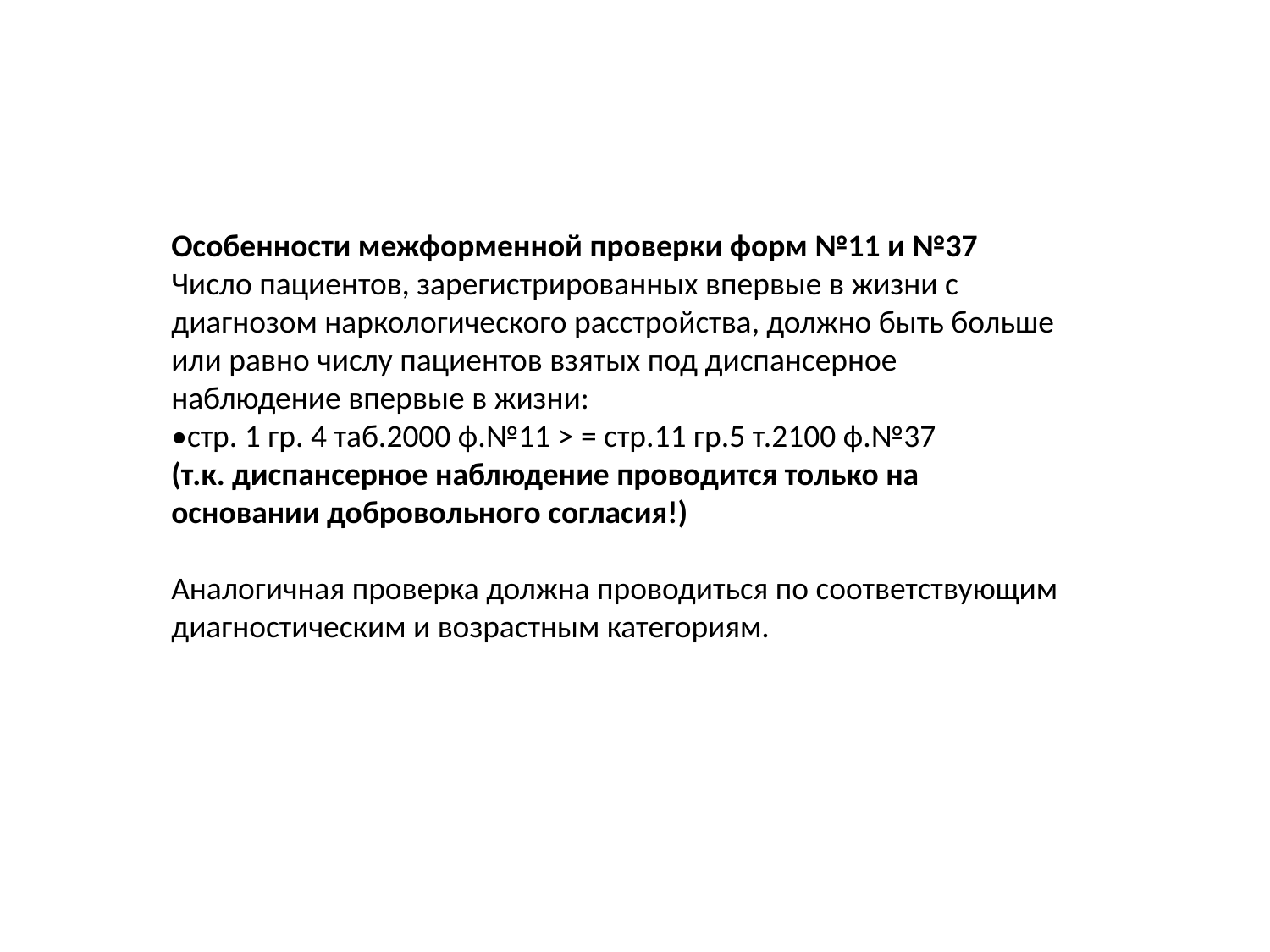

Особенности межформенной проверки форм №11 и №37
Число пациентов, зарегистрированных впервые в жизни с диагнозом наркологического расстройства, должно быть больше или равно числу пациентов взятых под диспансерное наблюдение впервые в жизни:
•стр. 1 гр. 4 таб.2000 ф.№11 > = стр.11 гр.5 т.2100 ф.№37
(т.к. диспансерное наблюдение проводится только на основании добровольного согласия!)

Аналогичная проверка должна проводиться по соответствующим диагностическим и возрастным категориям.